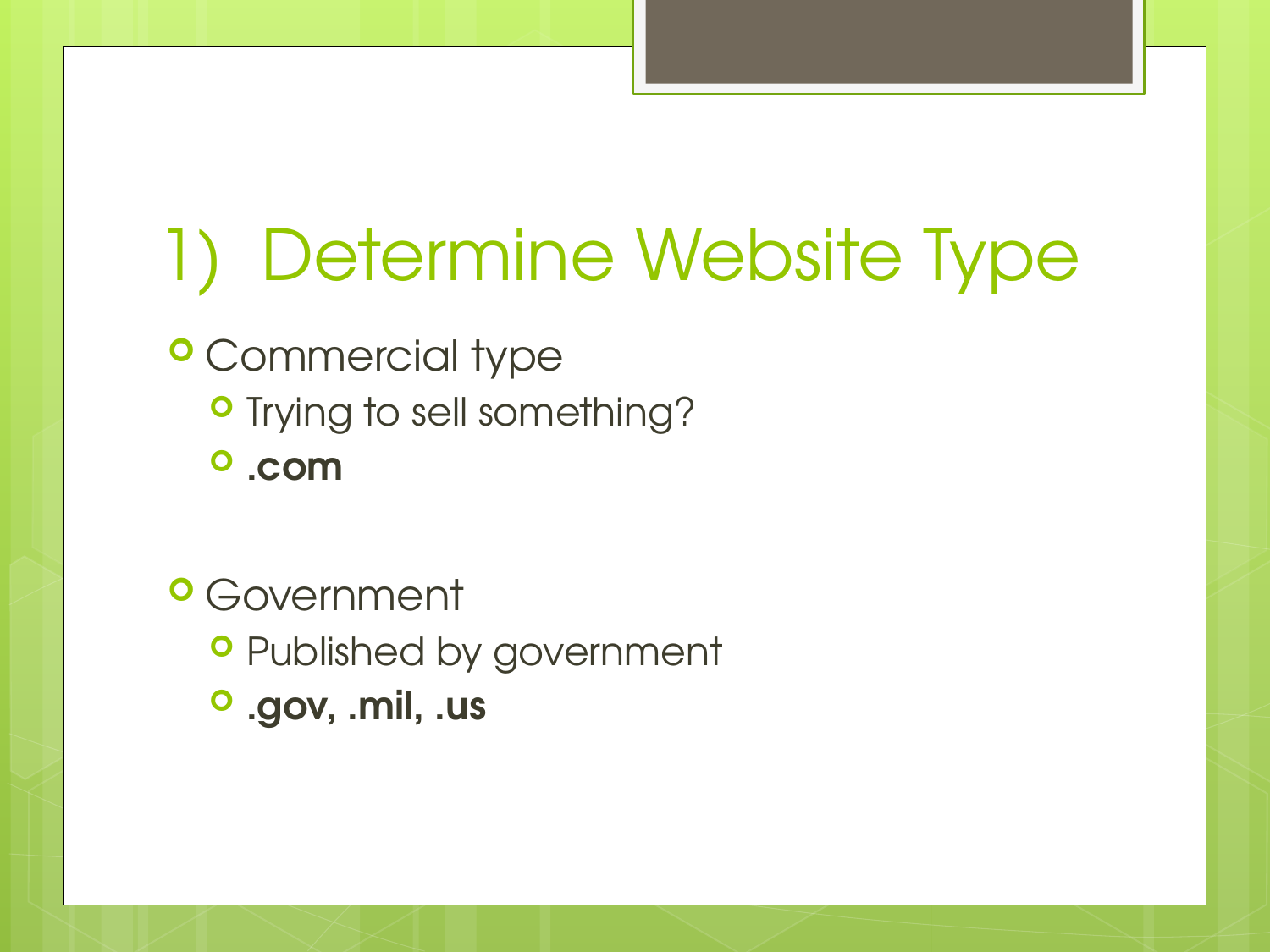

# 1)  Determine Website Type
Commercial type
Trying to sell something?
.com

Government
Published by government
.gov, .mil, .us